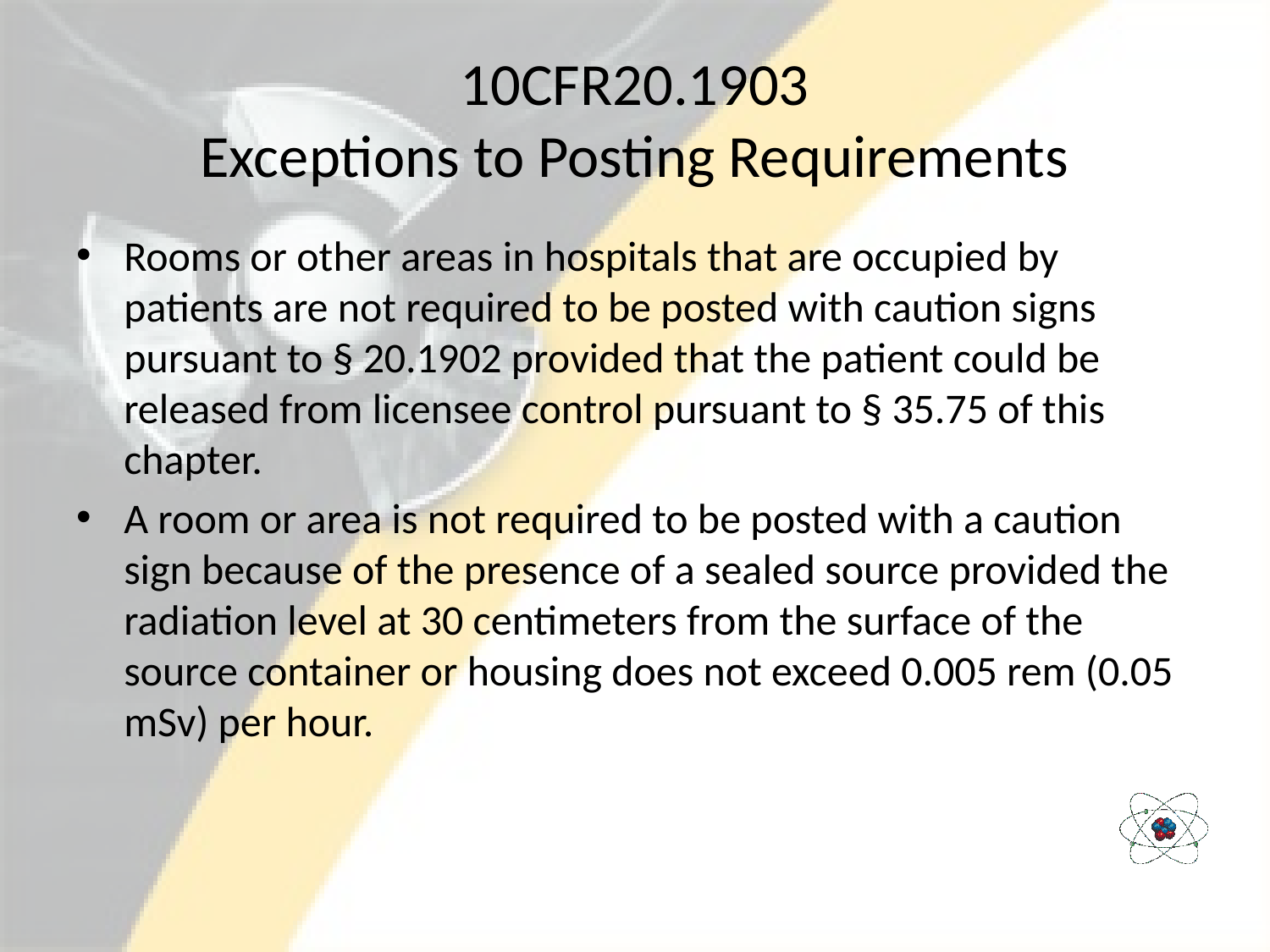

# 10CFR20.1903 Exceptions to Posting Requirements
Rooms or other areas in hospitals that are occupied by patients are not required to be posted with caution signs pursuant to § 20.1902 provided that the patient could be released from licensee control pursuant to § 35.75 of this chapter.
A room or area is not required to be posted with a caution sign because of the presence of a sealed source provided the radiation level at 30 centimeters from the surface of the source container or housing does not exceed 0.005 rem (0.05 mSv) per hour.